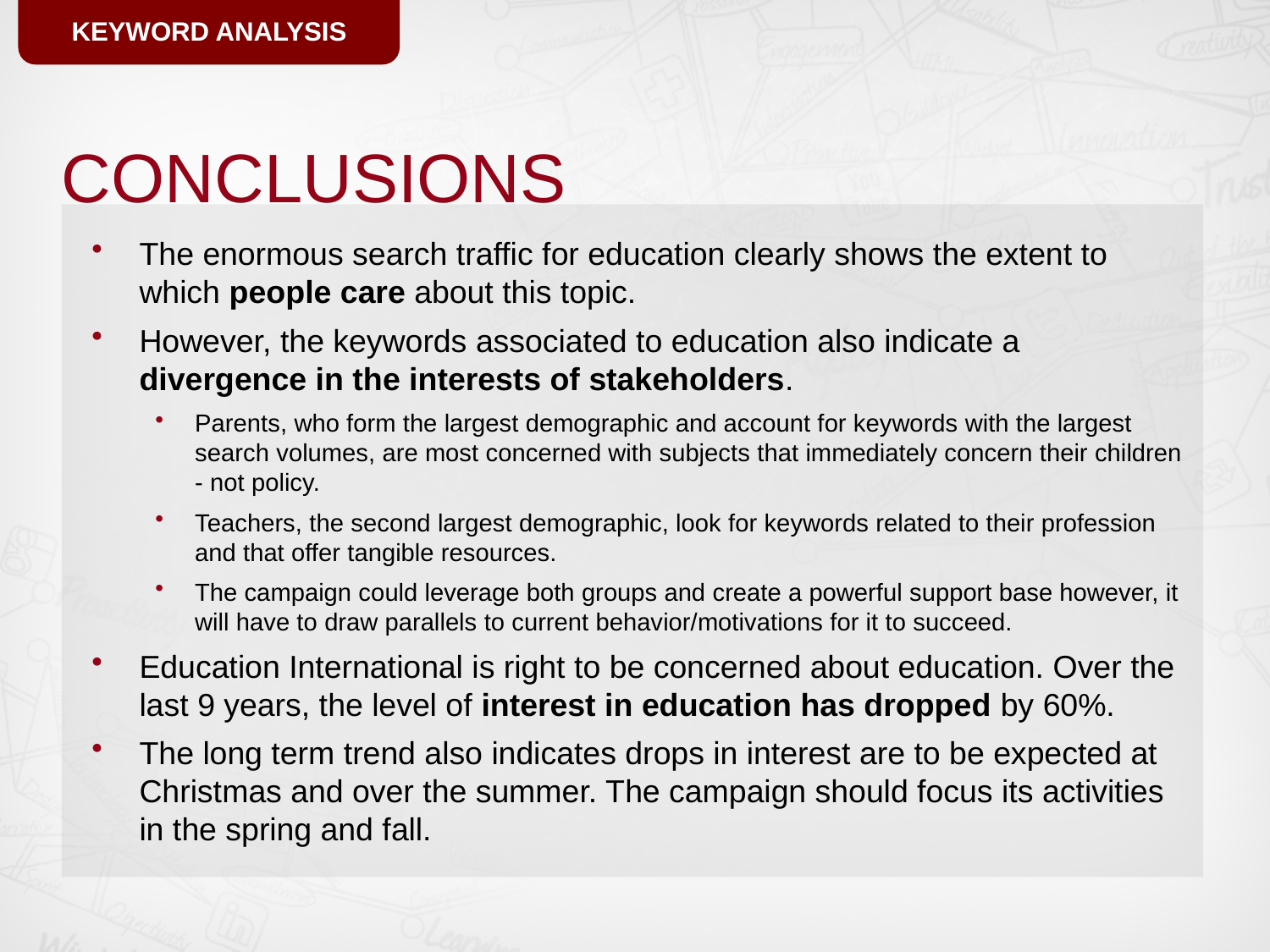

Keyword analysis
# Conclusions
The enormous search traffic for education clearly shows the extent to which people care about this topic.
However, the keywords associated to education also indicate a divergence in the interests of stakeholders.
Parents, who form the largest demographic and account for keywords with the largest search volumes, are most concerned with subjects that immediately concern their children - not policy.
Teachers, the second largest demographic, look for keywords related to their profession and that offer tangible resources.
The campaign could leverage both groups and create a powerful support base however, it will have to draw parallels to current behavior/motivations for it to succeed.
Education International is right to be concerned about education. Over the last 9 years, the level of interest in education has dropped by 60%.
The long term trend also indicates drops in interest are to be expected at Christmas and over the summer. The campaign should focus its activities in the spring and fall.